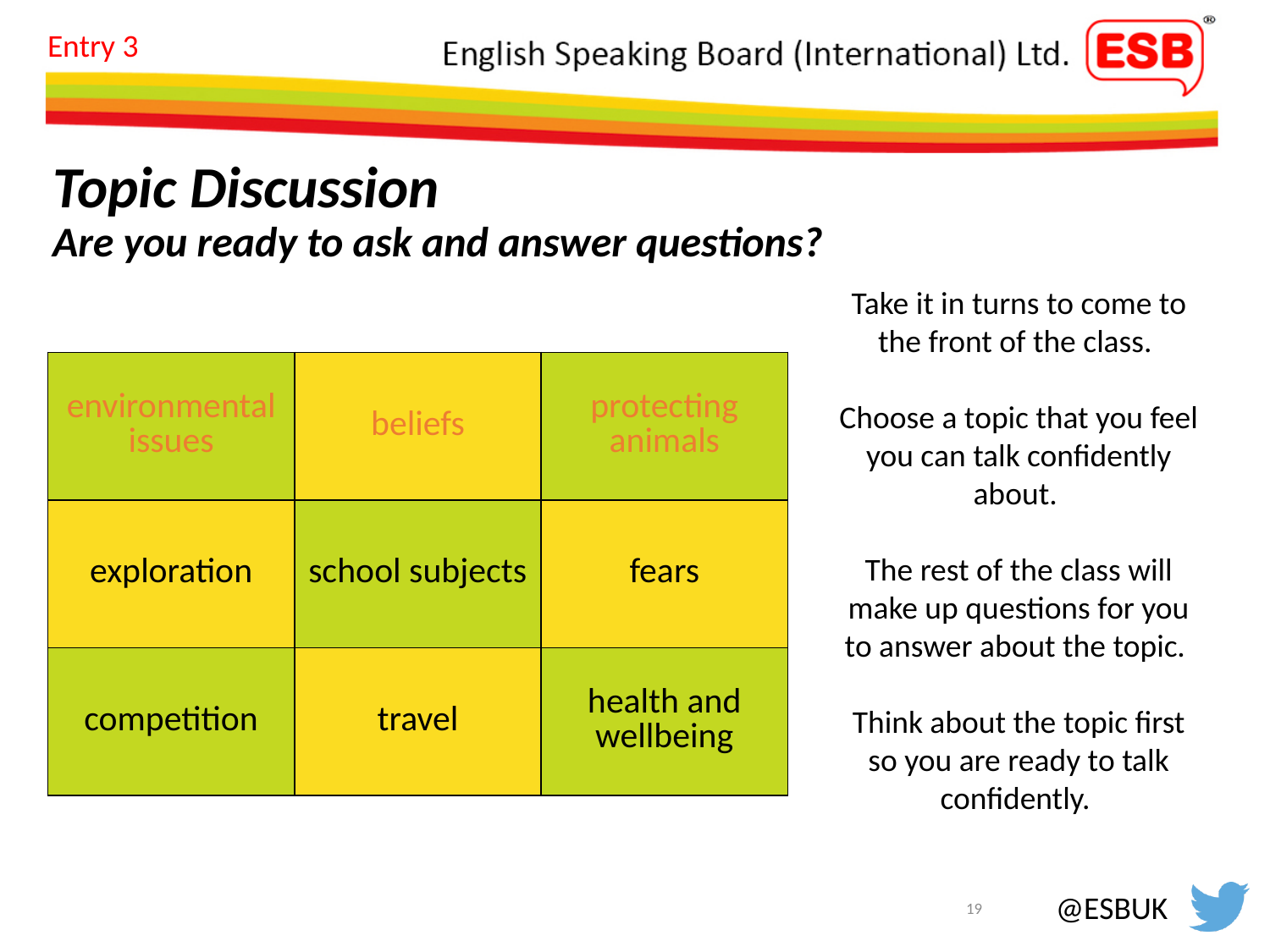

Entry 3
# Topic Discussion Are you ready to ask and answer questions?
Take it in turns to come to the front of the class.

Choose a topic that you feel you can talk confidently about.

The rest of the class will make up questions for you to answer about the topic.

Think about the topic first so you are ready to talk confidently.
| environmental issues | beliefs | protecting animals |
| --- | --- | --- |
| exploration | school subjects | fears |
| competition | travel | health and wellbeing |
19